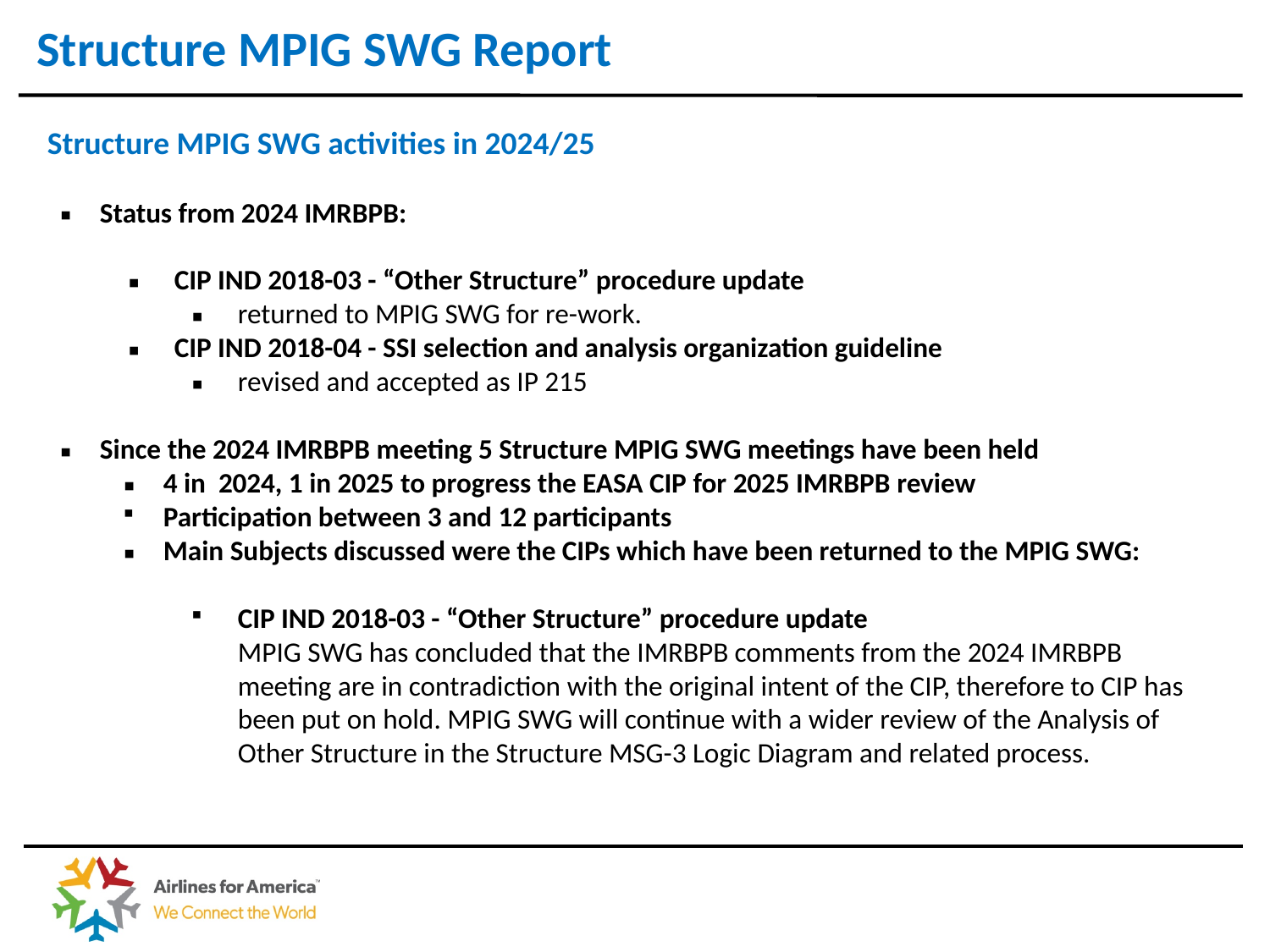

# Structure MPIG SWG Report
Structure MPIG SWG activities in 2024/25

Status from 2024 IMRBPB:

CIP IND 2018-03 - “Other Structure” procedure update
returned to MPIG SWG for re-work.
CIP IND 2018-04 - SSI selection and analysis organization guideline
revised and accepted as IP 215

Since the 2024 IMRBPB meeting 5 Structure MPIG SWG meetings have been held
4 in  2024, 1 in 2025 to progress the EASA CIP for 2025 IMRBPB review
Participation between 3 and 12 participants
Main Subjects discussed were the CIPs which have been returned to the MPIG SWG:

CIP IND 2018-03 - “Other Structure” procedure update
MPIG SWG has concluded that the IMRBPB comments from the 2024 IMRBPB meeting are in contradiction with the original intent of the CIP, therefore to CIP has been put on hold. MPIG SWG will continue with a wider review of the Analysis of Other Structure in the Structure MSG-3 Logic Diagram and related process.